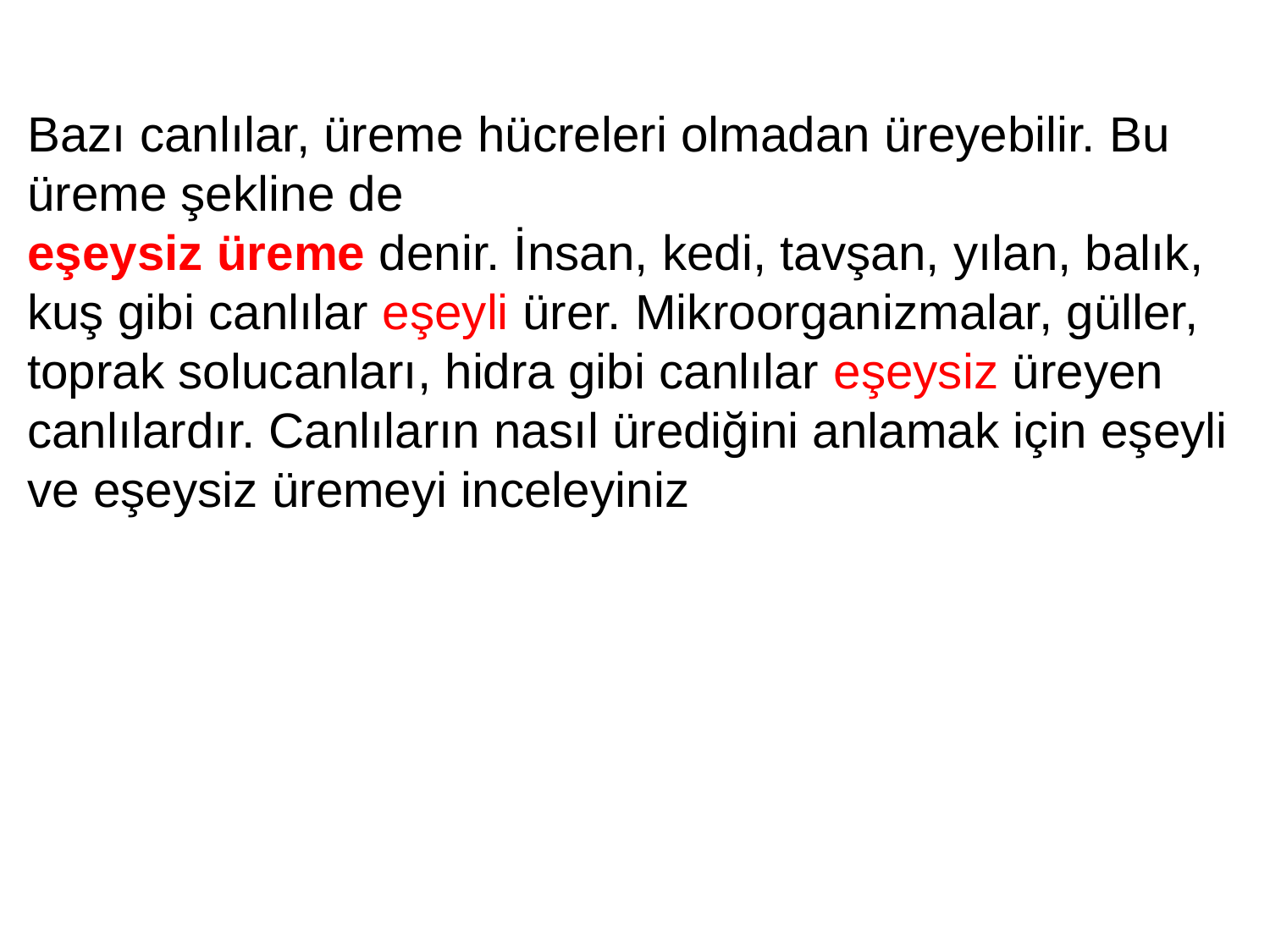

Bazı canlılar, üreme hücreleri olmadan üreyebilir. Bu üreme şekline de
eşeysiz üreme denir. İnsan, kedi, tavşan, yılan, balık, kuş gibi canlılar eşeyli ürer. Mikroorganizmalar, güller, toprak solucanları, hidra gibi canlılar eşeysiz üreyen canlılardır. Canlıların nasıl ürediğini anlamak için eşeyli ve eşeysiz üremeyi inceleyiniz